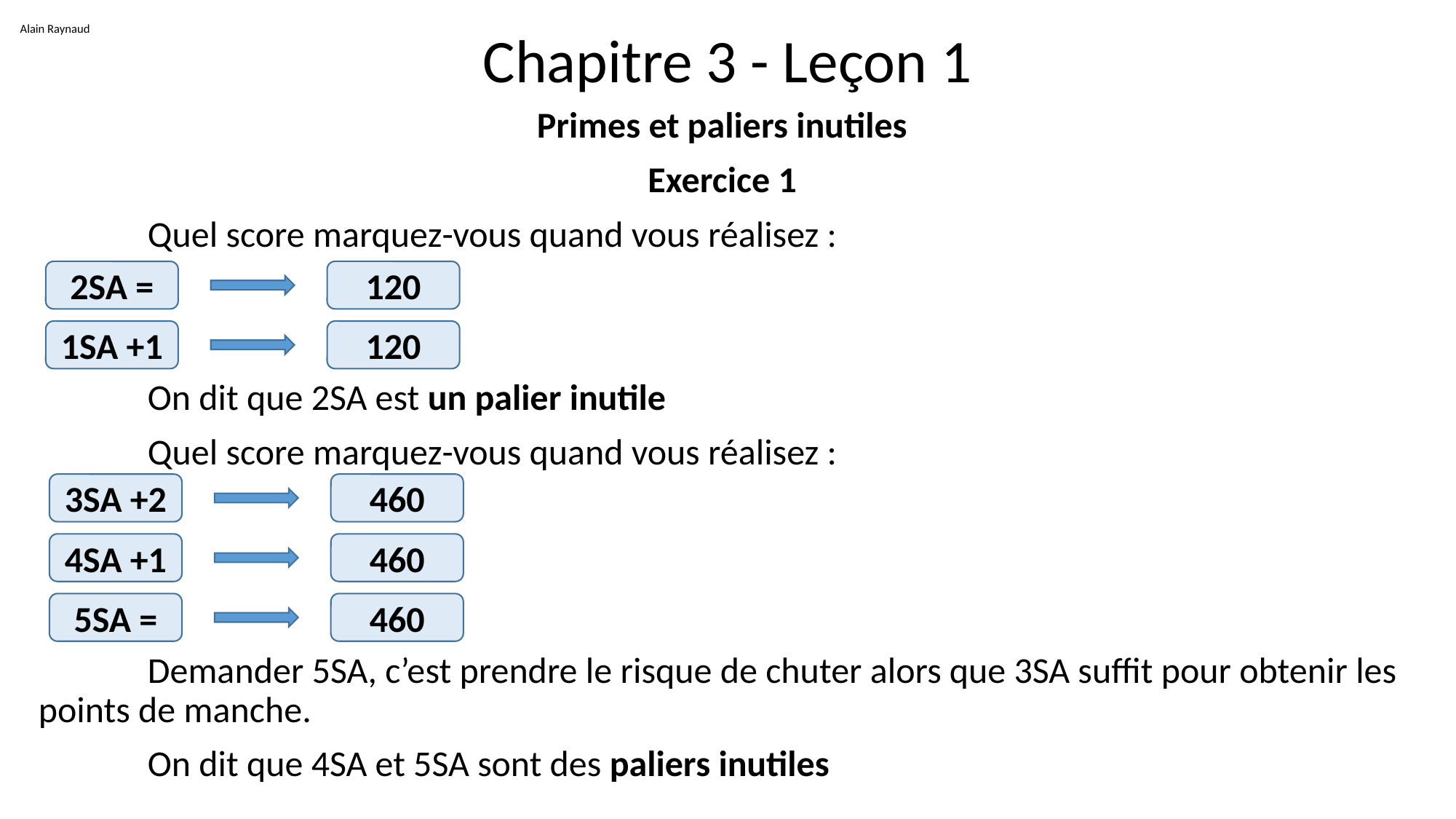

Alain Raynaud
# Chapitre 3 - Leçon 1
Primes et paliers inutiles
Exercice 1
	Quel score marquez-vous quand vous réalisez :

	On dit que 2SA est un palier inutile
	Quel score marquez-vous quand vous réalisez :

	Demander 5SA, c’est prendre le risque de chuter alors que 3SA suffit pour obtenir les points de manche.
	On dit que 4SA et 5SA sont des paliers inutiles

120
2SA =

120
1SA +1

460
3SA +2

460
4SA +1

460
5SA =